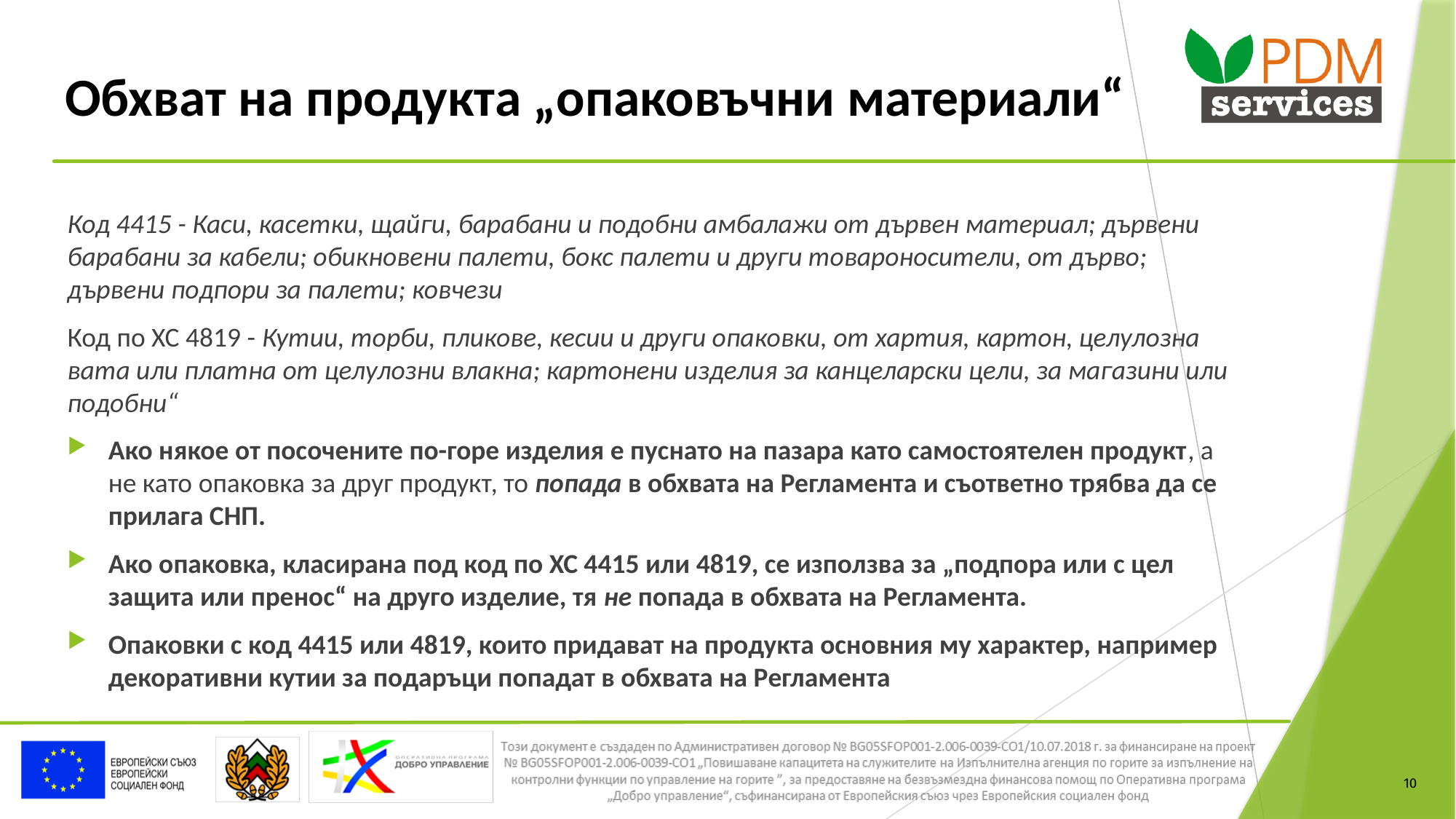

# Обхват на продукта „опаковъчни материали“
Код 4415 - Каси, касетки, щайги, барабани и подобни амбалажи от дървен материал; дървени барабани за кабели; обикновени палети, бокс палети и други товароносители, от дърво; дървени подпори за палети; ковчези
Код по ХС 4819 - Кутии, торби, пликове, кесии и други опаковки, от хартия, картон, целулозна вата или платна от целулозни влакна; картонени изделия за канцеларски цели, за магазини или подобни“
Ако някое от посочените по-горе изделия е пуснато на пазара като самостоятелен продукт, а не като опаковка за друг продукт, то попада в обхвата на Регламента и съответно трябва да се прилага СНП.
Ако опаковка, класирана под код по ХС 4415 или 4819, се използва за „подпора или с цел защита или пренос“ на друго изделие, тя не попада в обхвата на Регламента.
Опаковки с код 4415 или 4819, които придават на продукта основния му характер, например декоративни кутии за подаръци попадат в обхвата на Регламента
10